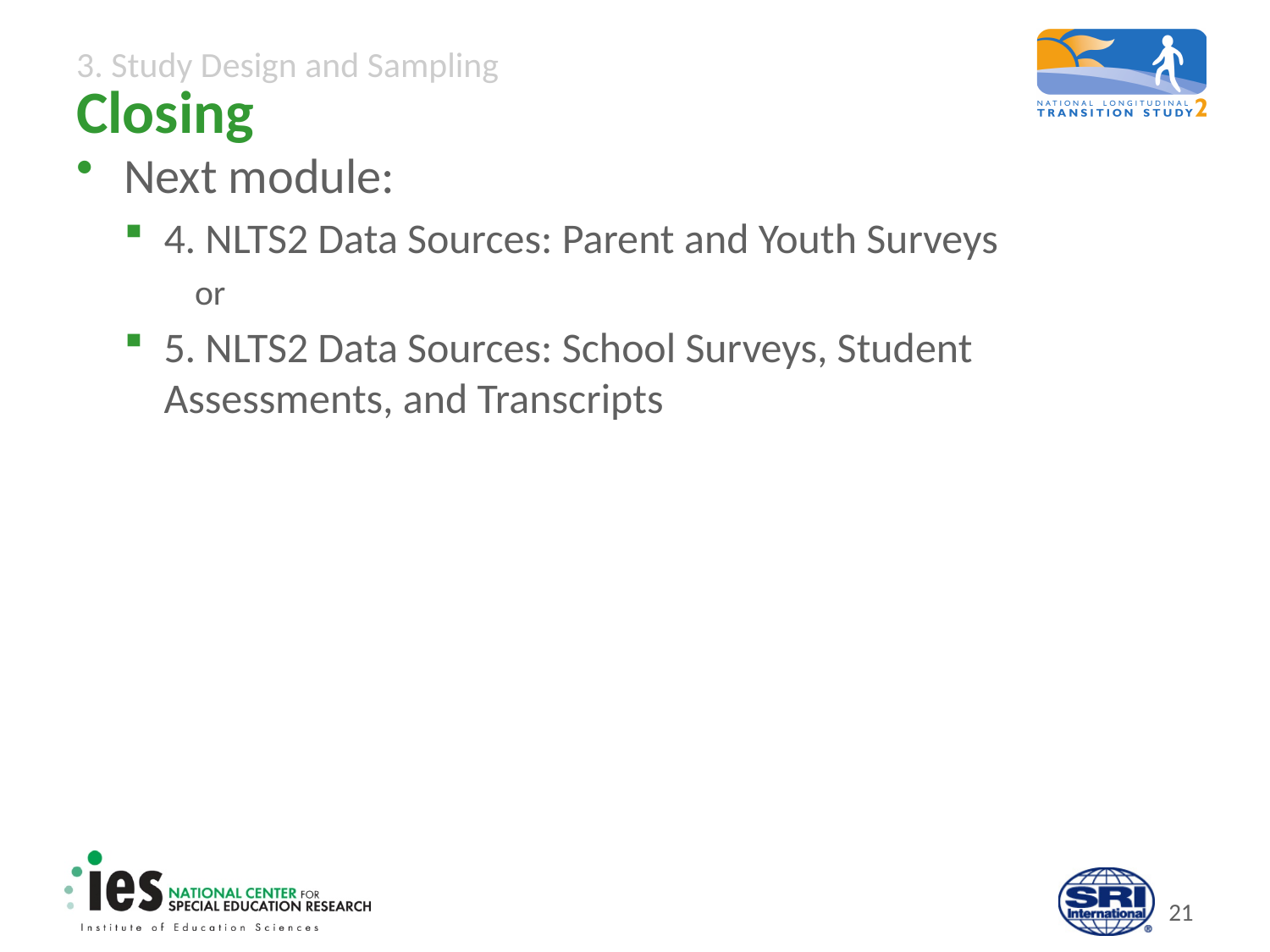

# Closing
Next module:
4. NLTS2 Data Sources: Parent and Youth Surveys
or
5. NLTS2 Data Sources: School Surveys, Student 	Assessments, and Transcripts

21